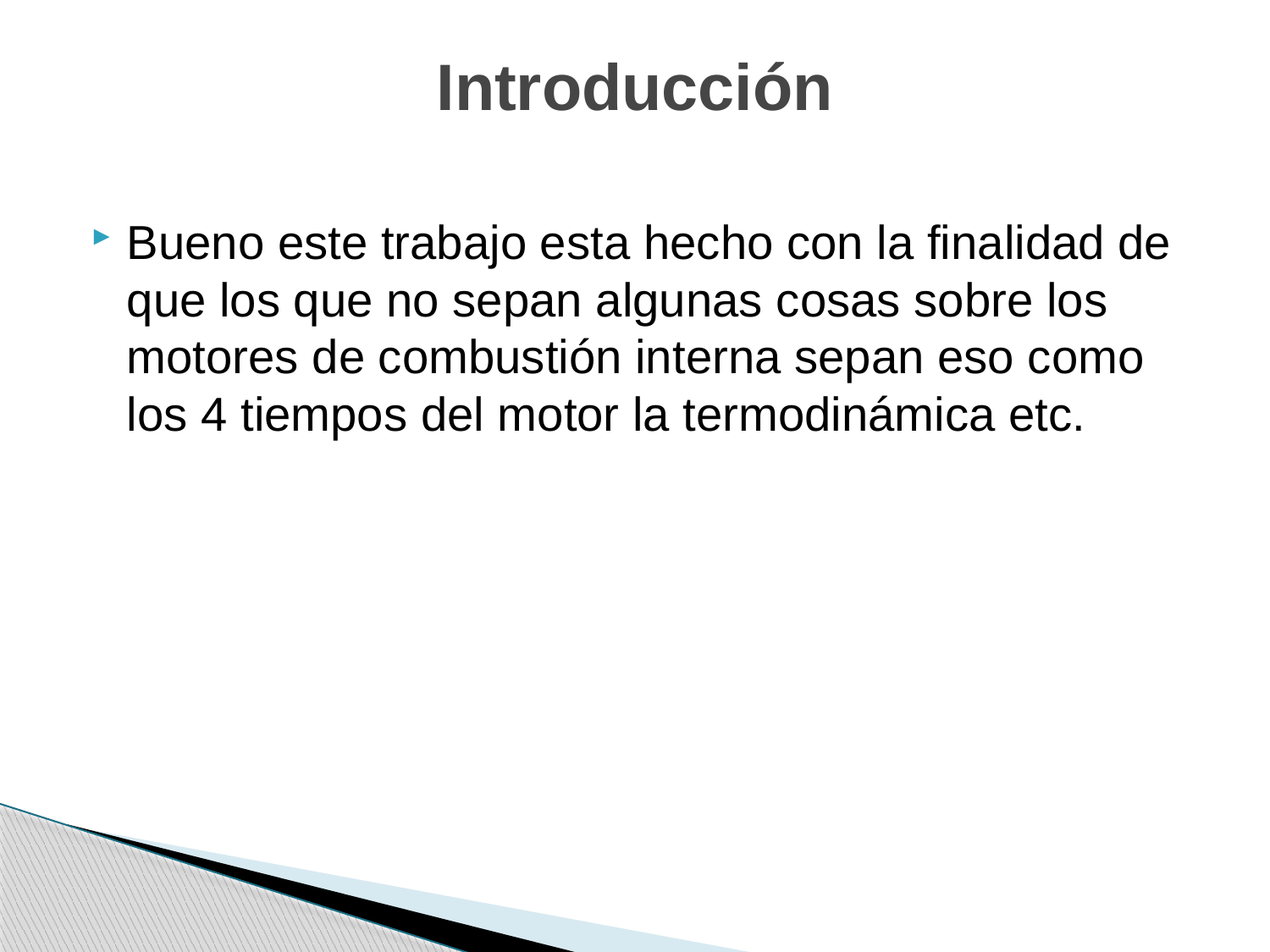

# Introducción
Bueno este trabajo esta hecho con la finalidad de que los que no sepan algunas cosas sobre los motores de combustión interna sepan eso como los 4 tiempos del motor la termodinámica etc.